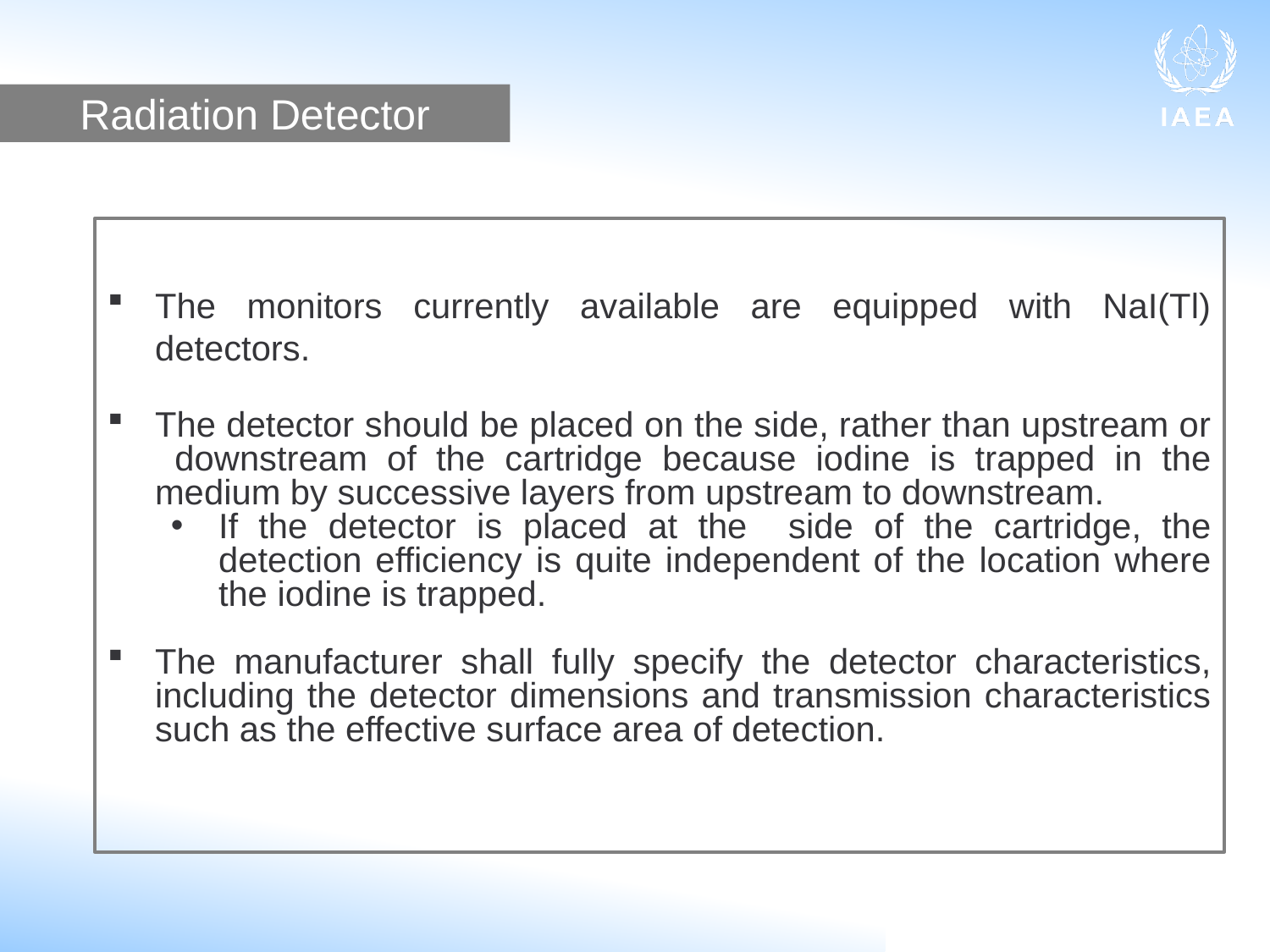

Radiation Detector
The  monitors  currently  available  are  equipped  with  NaI(Tl) detectors.

The detector should be placed on the side, rather than upstream or  downstream of the cartridge because iodine is trapped in the medium by successive layers from upstream to downstream.
If the detector is placed at the  side of the cartridge, the detection efficiency is quite independent of the location where the iodine is trapped.

The manufacturer shall fully specify the detector characteristics, including the detector dimensions and transmission characteristics such as the effective surface area of detection.